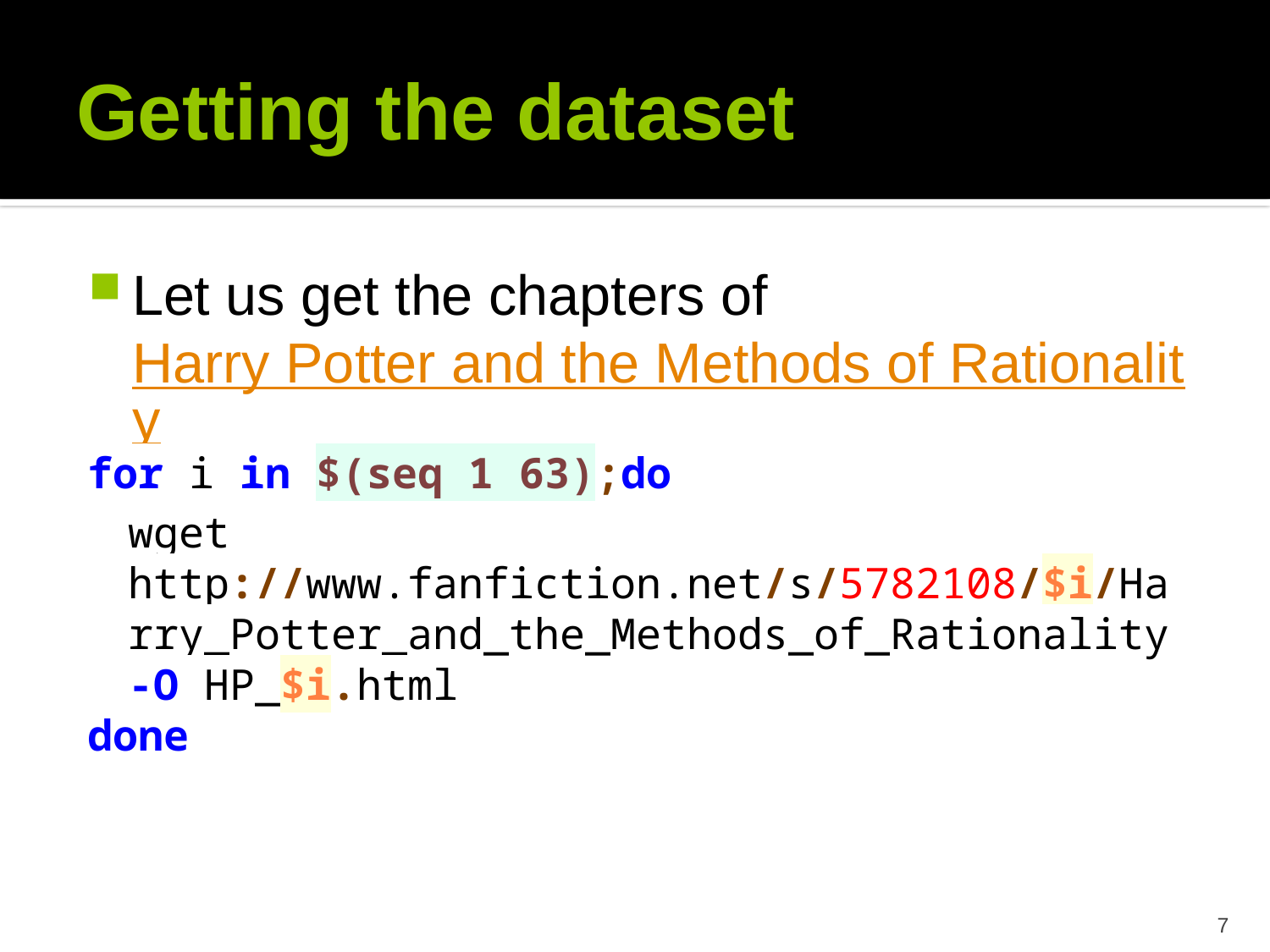

# Getting the dataset
Let us get the chapters of Harry Potter and the Methods of Rationality
for i in $(seq 1 63);do
wget http://www.fanfiction.net/s/5782108/$i/Harry_Potter_and_the_Methods_of_Rationality -O HP_$i.html
done
7